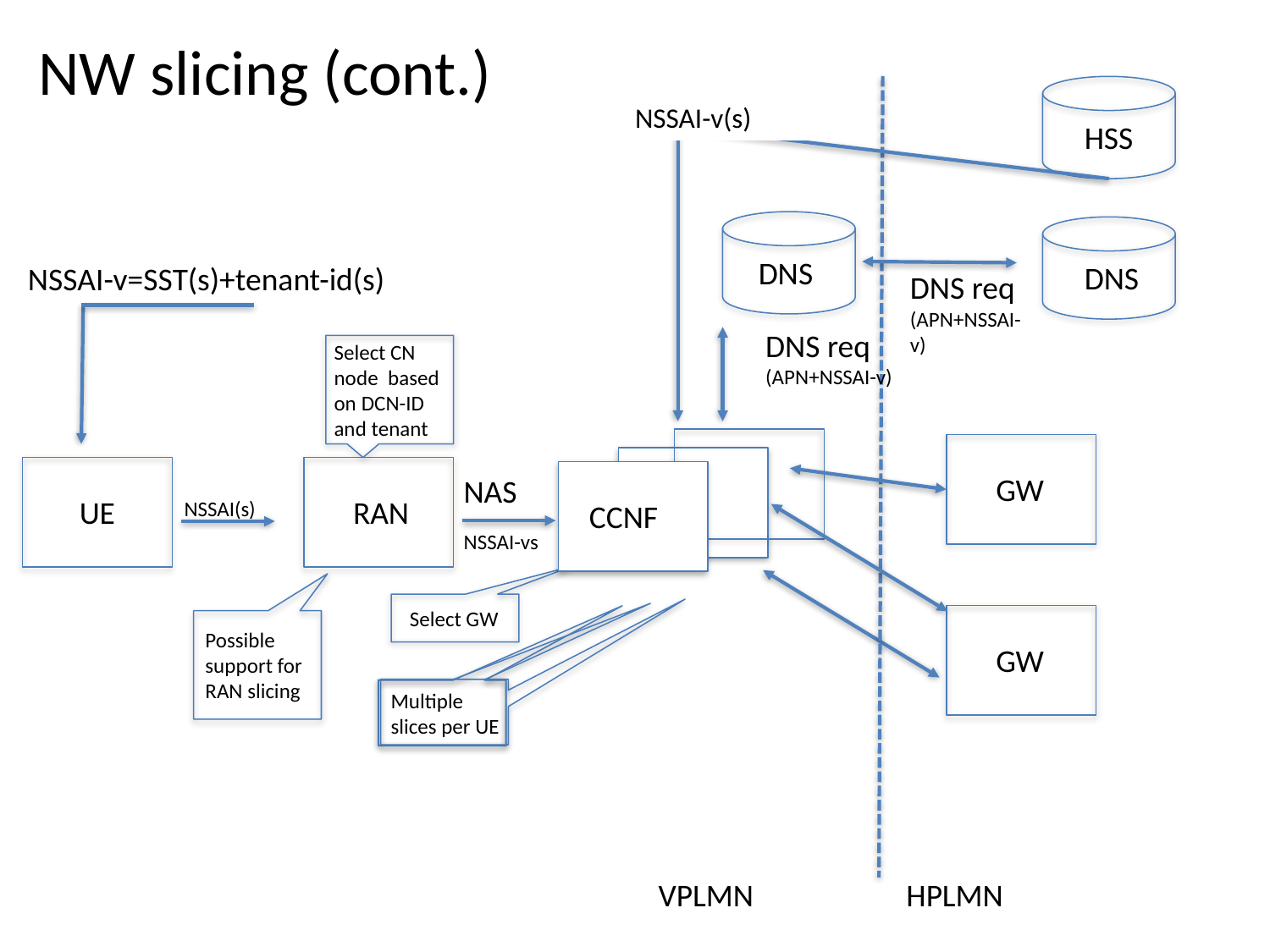

NW slicing (cont.)

NSSAI-v(s)
HSS

DNS
DNS
NSSAI-v=SST(s)+tenant-id(s)
DNS req (APN+NSSAI-v)
DNS req (APN+NSSAI-v)
Select CN node  based on DCN-ID and tenant

CCNF
GW
NAS
UE
RAN
NSSAI(s)
NSSAI-vs

Select GW

Possible support for RAN slicing
GW

Multiple slices per UE
VPLMN
HPLMN